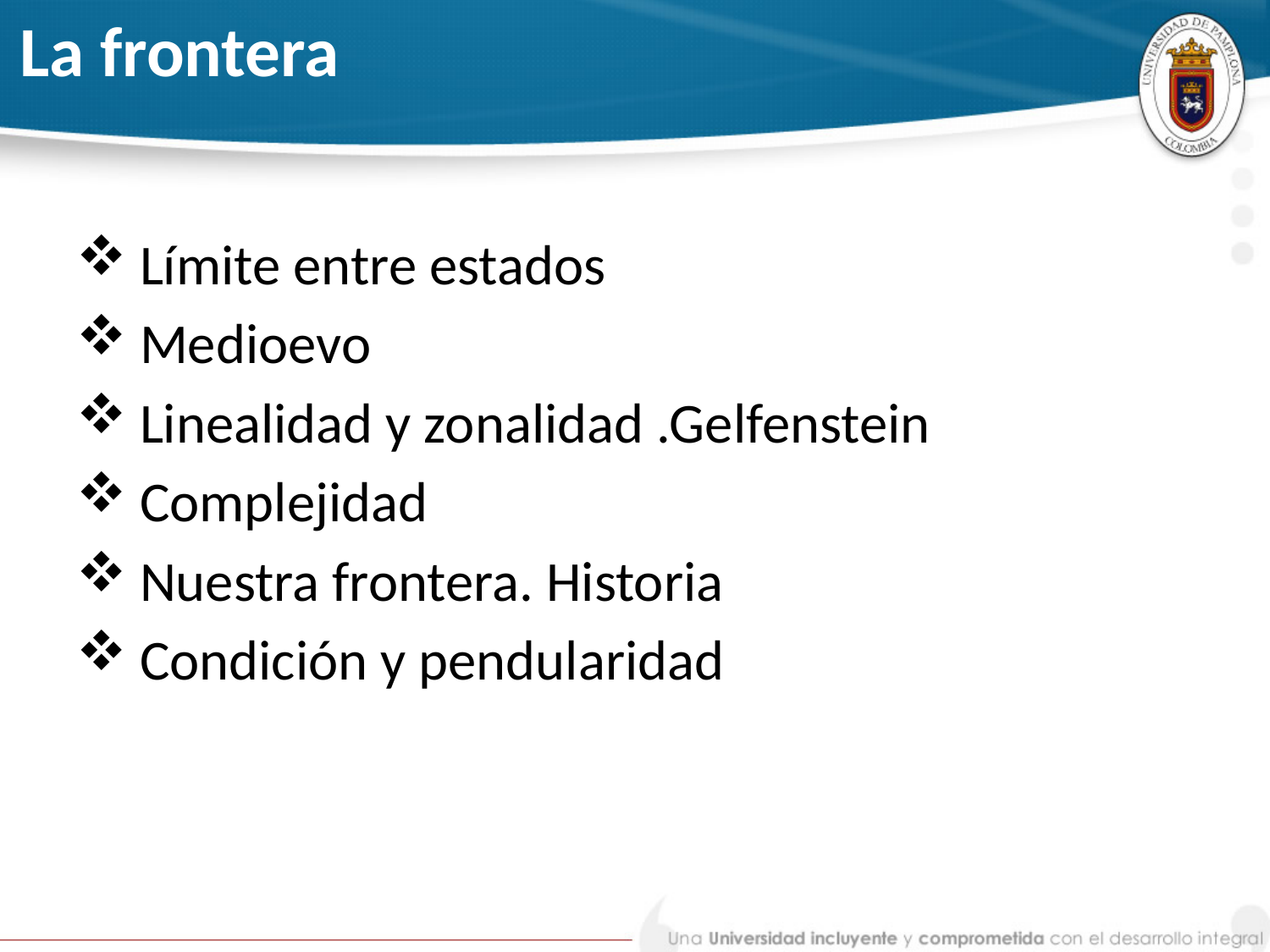

# La frontera
Límite entre estados
Medioevo
Linealidad y zonalidad .Gelfenstein
Complejidad
Nuestra frontera. Historia
Condición y pendularidad